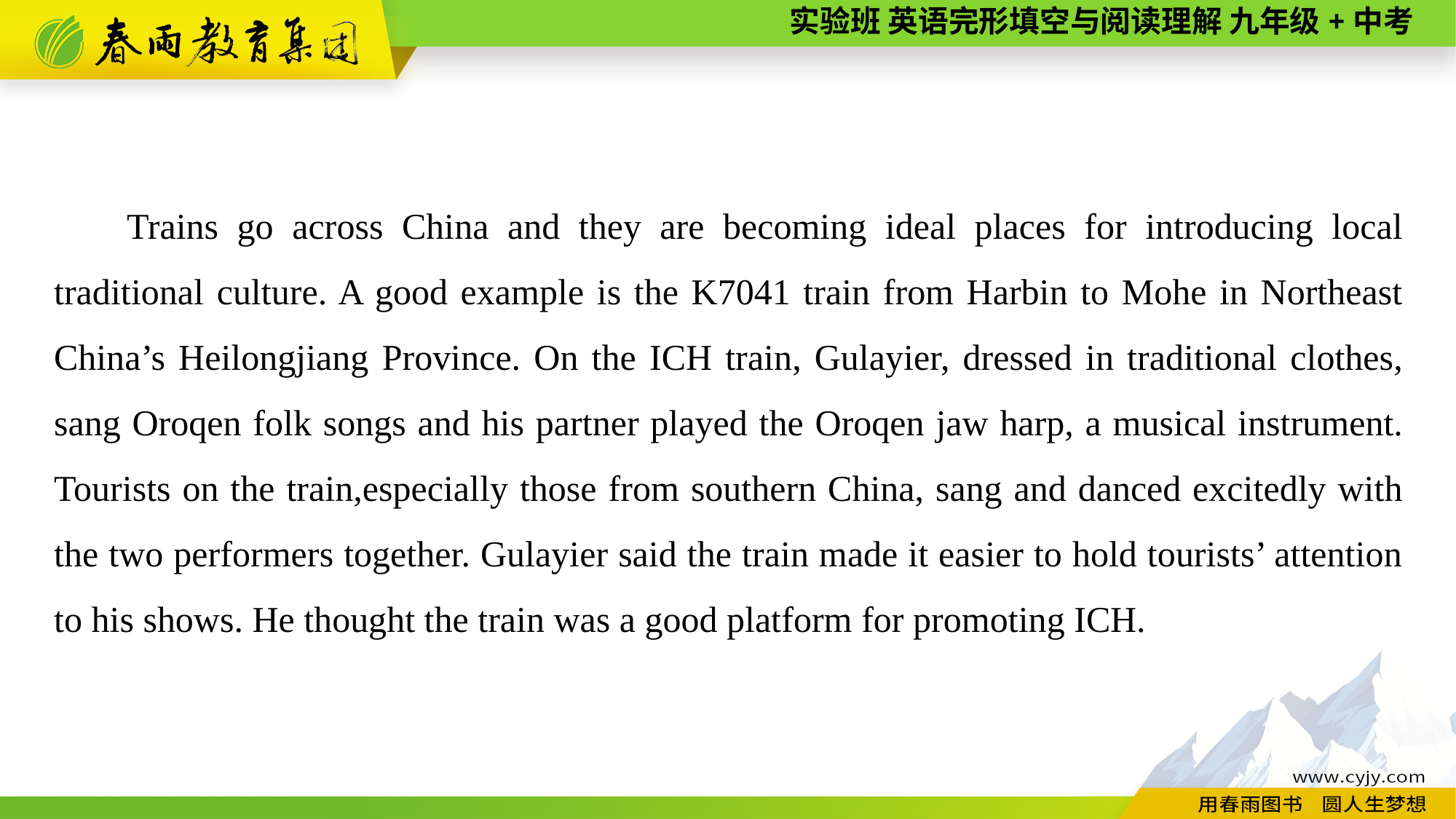

Trains go across China and they are becoming ideal places for introducing local traditional culture. A good example is the K7041 train from Harbin to Mohe in Northeast China’s Heilongjiang Province. On the ICH train, Gulayier, dressed in traditional clothes, sang Oroqen folk songs and his partner played the Oroqen jaw harp, a musical instrument. Tourists on the train,especially those from southern China, sang and danced excitedly with the two performers together. Gulayier said the train made it easier to hold tourists’ attention to his shows. He thought the train was a good platform for promoting ICH.